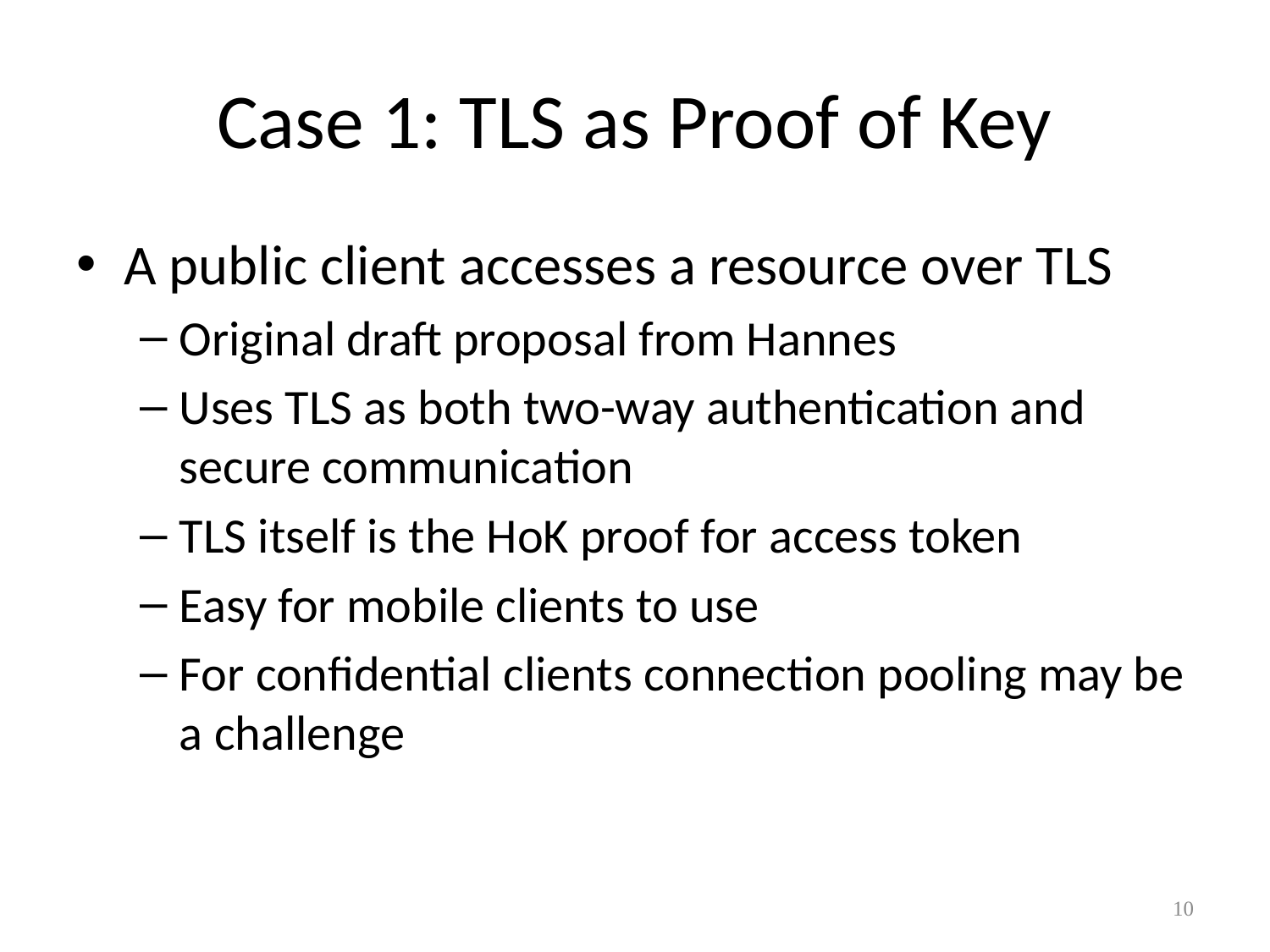

# Case 1: TLS as Proof of Key
A public client accesses a resource over TLS
Original draft proposal from Hannes
Uses TLS as both two-way authentication and secure communication
TLS itself is the HoK proof for access token
Easy for mobile clients to use
For confidential clients connection pooling may be a challenge
8/2/12

10